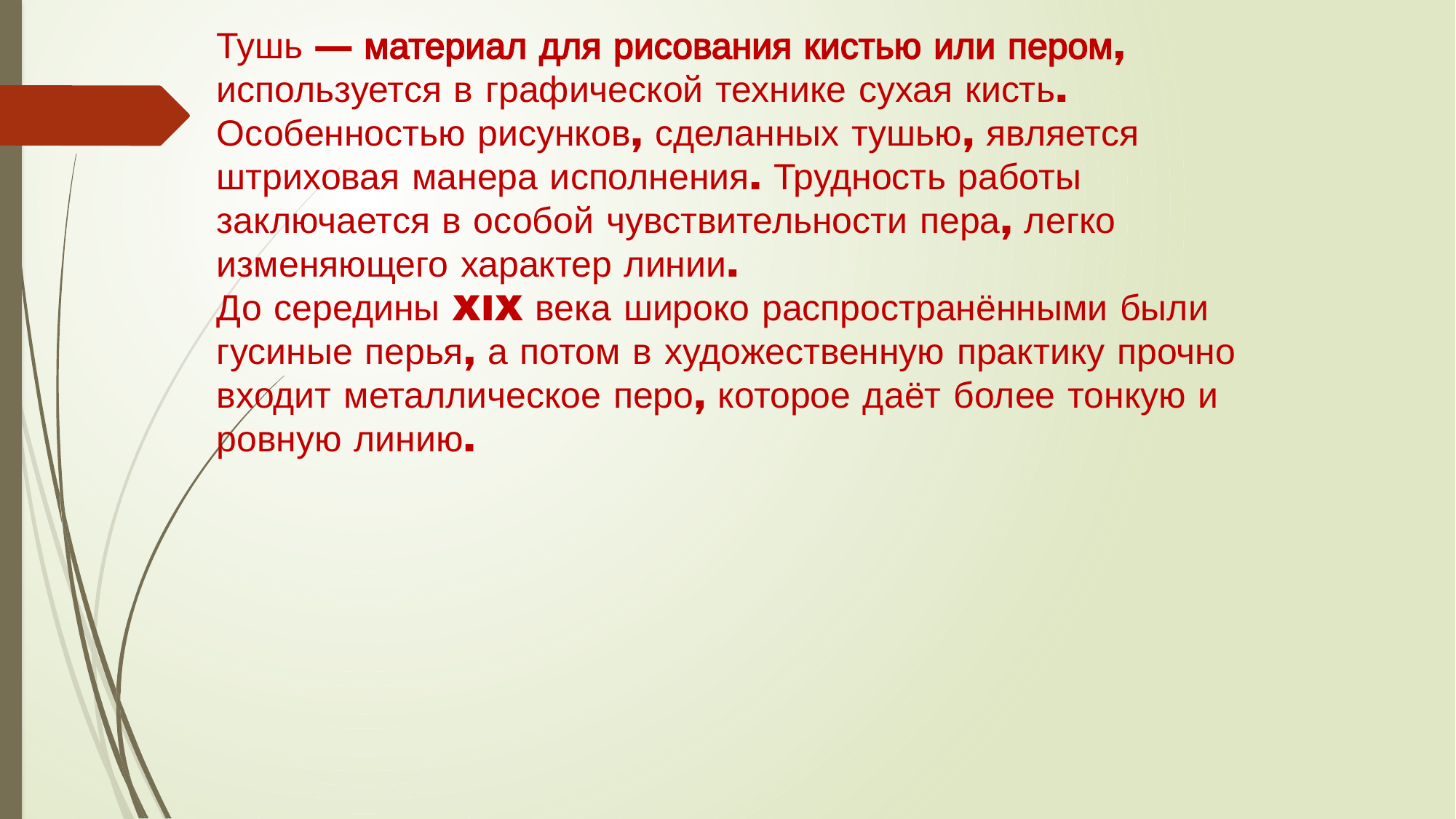

# Тушь — материал для рисования кистью или пером, используется в графической технике сухая кисть. Особенностью рисунков, сделанных тушью, является штриховая манера исполнения. Трудность работы заключается в особой чувствительности пера, легко изменяющего характер линии. До середины XIX века широко распространёнными были гусиные перья, а потом в художественную практику прочно входит металлическое перо, которое даёт более тонкую и ровную линию.